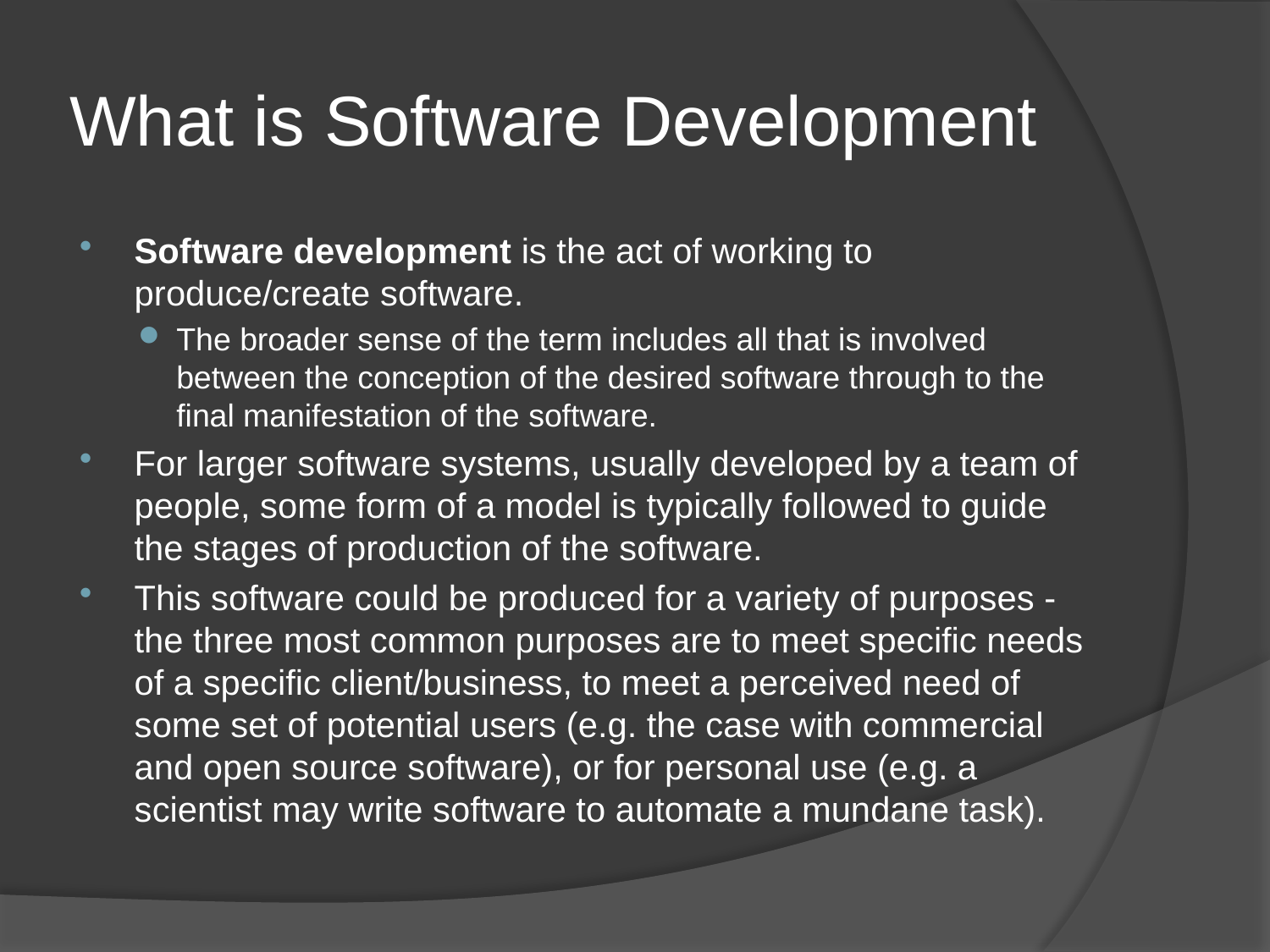

# What is Software Development
Software development is the act of working to produce/create software.
The broader sense of the term includes all that is involved between the conception of the desired software through to the final manifestation of the software.
For larger software systems, usually developed by a team of people, some form of a model is typically followed to guide the stages of production of the software.
This software could be produced for a variety of purposes - the three most common purposes are to meet specific needs of a specific client/business, to meet a perceived need of some set of potential users (e.g. the case with commercial and open source software), or for personal use (e.g. a scientist may write software to automate a mundane task).